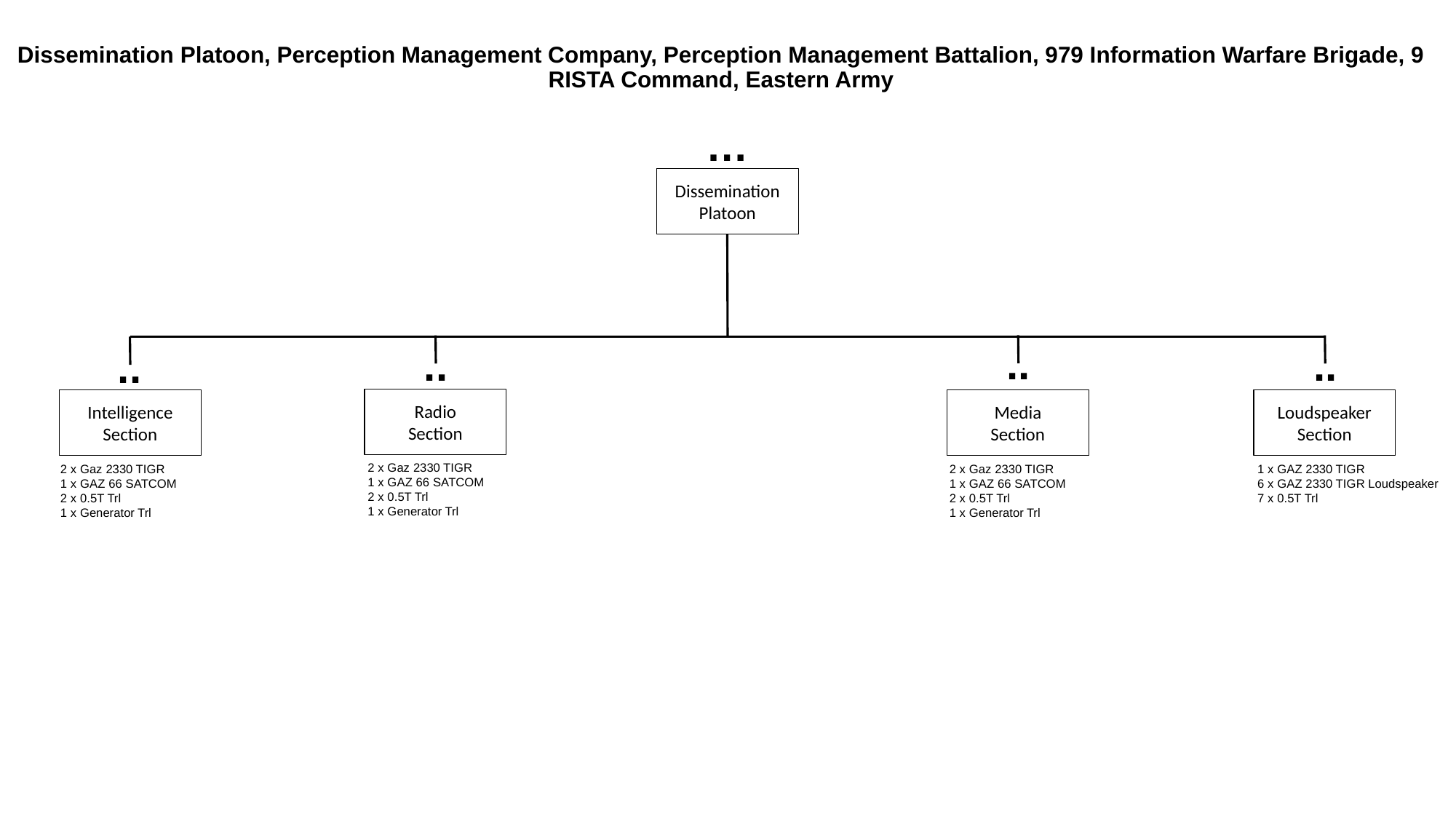

# Dissemination Platoon, Perception Management Company, Perception Management Battalion, 979 Information Warfare Brigade, 9 RISTA Command, Eastern Army
…
Dissemination
Platoon
..
..
..
..
Radio
Section
Intelligence
Section
Media
Section
Loudspeaker
Section
2 x Gaz 2330 TIGR
1 x GAZ 66 SATCOM
2 x 0.5T Trl
1 x Generator Trl
2 x Gaz 2330 TIGR
1 x GAZ 66 SATCOM
2 x 0.5T Trl
1 x Generator Trl
2 x Gaz 2330 TIGR
1 x GAZ 66 SATCOM
2 x 0.5T Trl
1 x Generator Trl
1 x GAZ 2330 TIGR
6 x GAZ 2330 TIGR Loudspeaker
7 x 0.5T Trl